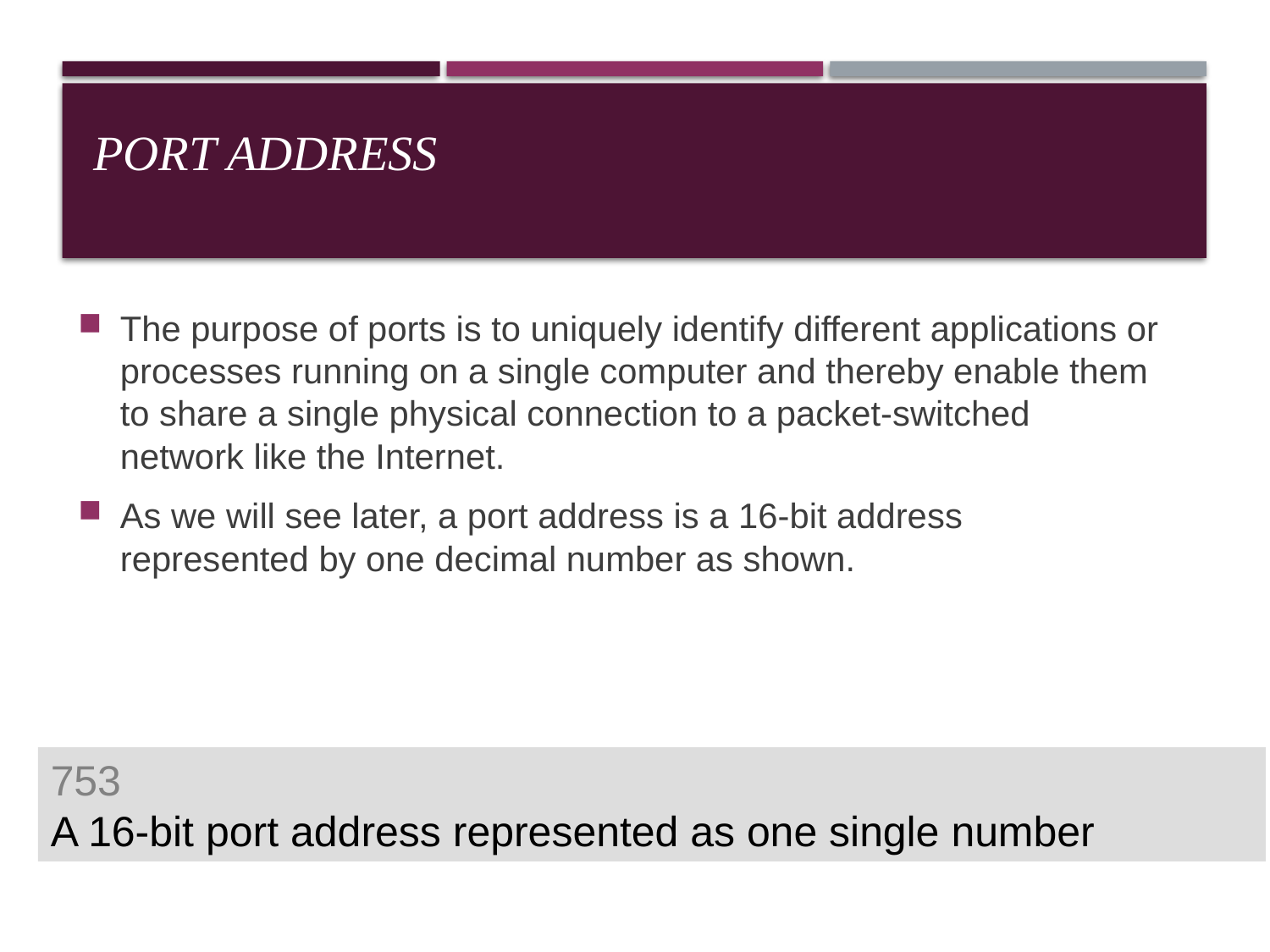

# Port address
The purpose of ports is to uniquely identify different applications or processes running on a single computer and thereby enable them to share a single physical connection to a packet-switched network like the Internet.
As we will see later, a port address is a 16-bit address represented by one decimal number as shown.

753
A 16-bit port address represented as one single number